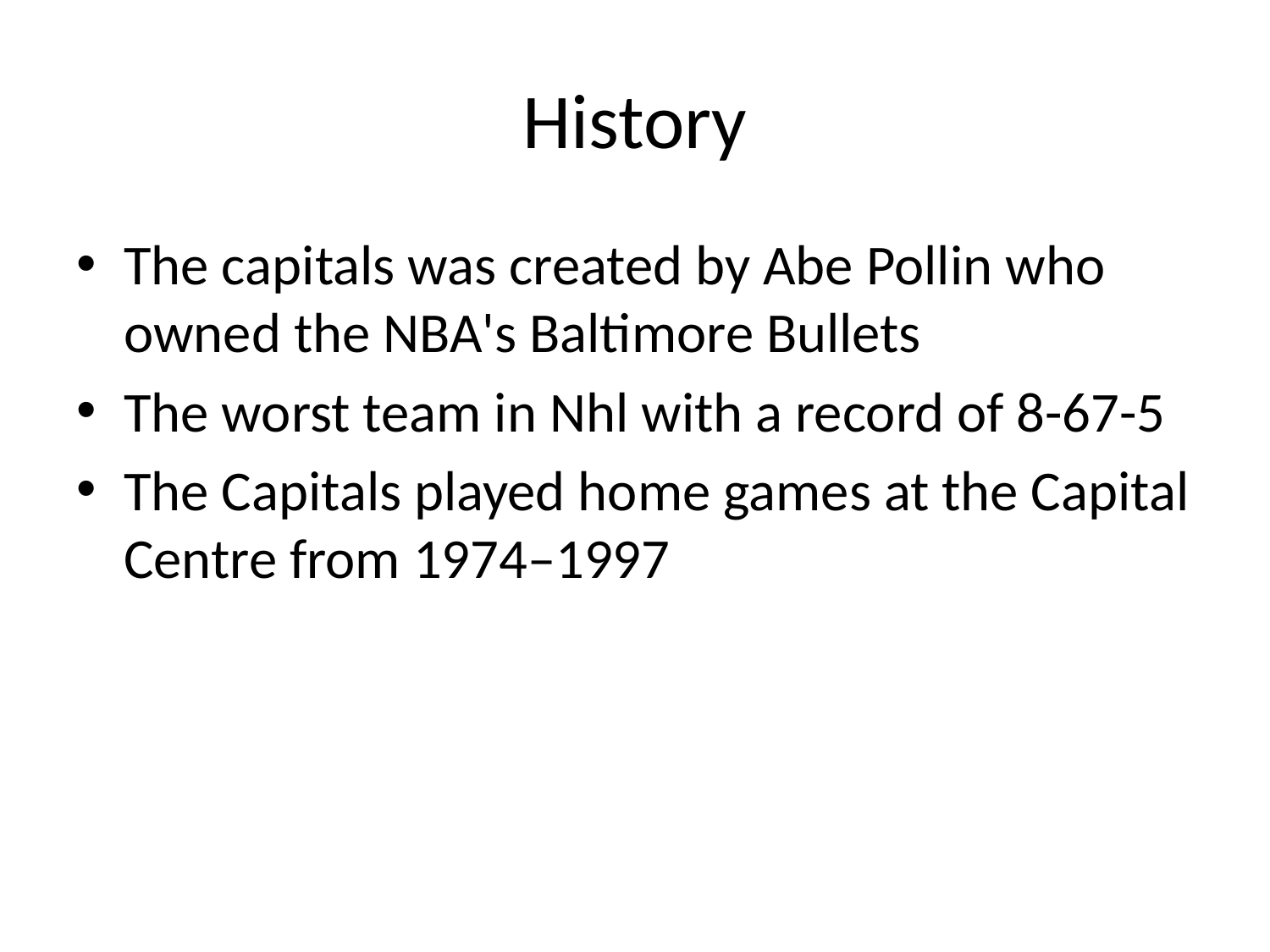

# History
The capitals was created by Abe Pollin who owned the NBA's Baltimore Bullets
The worst team in Nhl with a record of 8-67-5
The Capitals played home games at the Capital Centre from 1974–1997